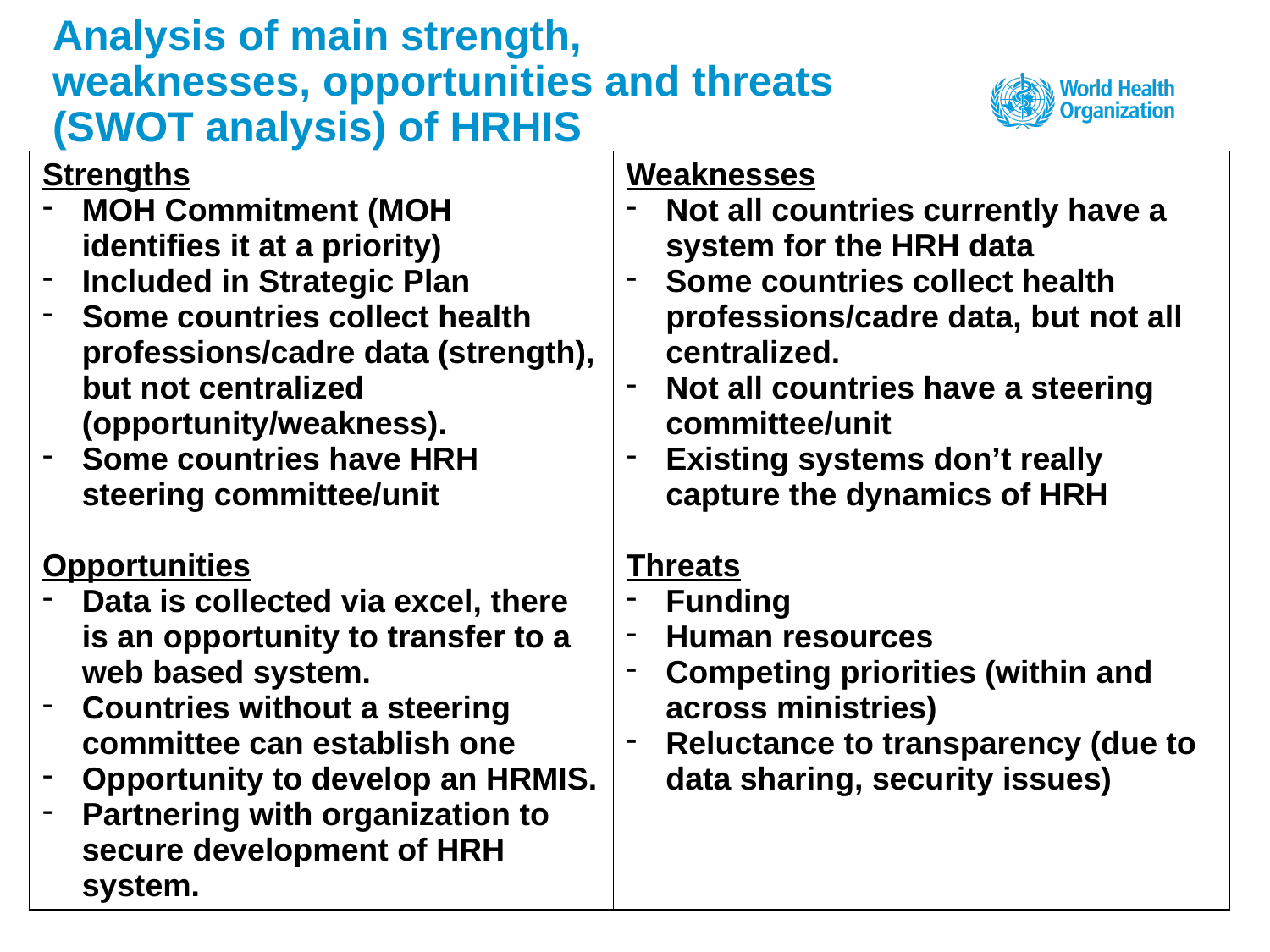

# Analysis of main strength, weaknesses, opportunities and threats (SWOT analysis) of HRHIS
| Strengths MOH Commitment (MOH identifies it at a priority) Included in Strategic Plan Some countries collect health professions/cadre data (strength), but not centralized (opportunity/weakness). Some countries have HRH steering committee/unit Opportunities Data is collected via excel, there is an opportunity to transfer to a web based system. Countries without a steering committee can establish one Opportunity to develop an HRMIS. Partnering with organization to secure development of HRH system. | Weaknesses Not all countries currently have a system for the HRH data Some countries collect health professions/cadre data, but not all centralized. Not all countries have a steering committee/unit Existing systems don’t really capture the dynamics of HRH Threats Funding Human resources Competing priorities (within and across ministries) Reluctance to transparency (due to data sharing, security issues) |
| --- | --- |